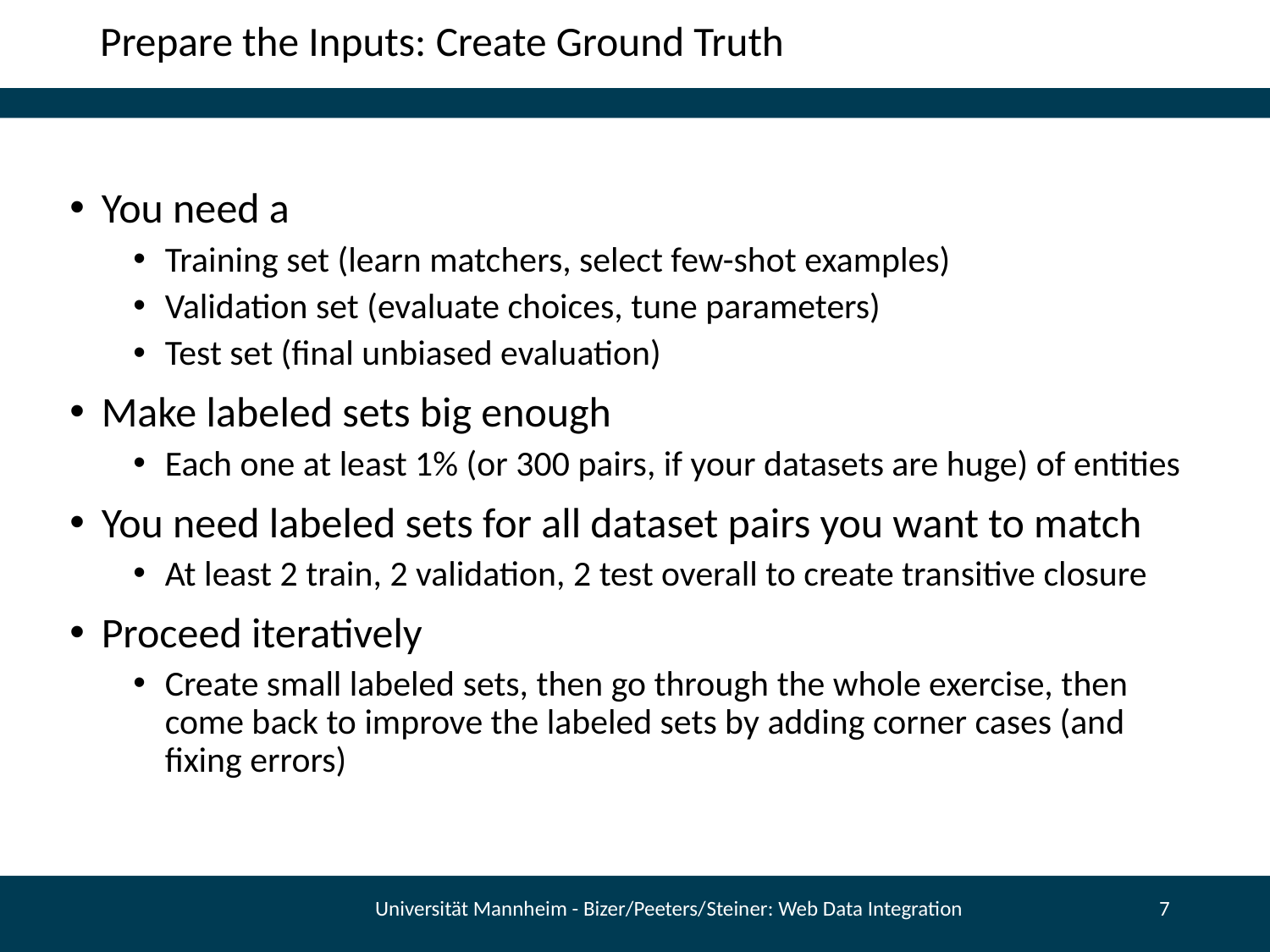

# Prepare the Inputs: Create Ground Truth
You need a
Training set (learn matchers, select few-shot examples)
Validation set (evaluate choices, tune parameters)
Test set (final unbiased evaluation)
Make labeled sets big enough
Each one at least 1% (or 300 pairs, if your datasets are huge) of entities
You need labeled sets for all dataset pairs you want to match
At least 2 train, 2 validation, 2 test overall to create transitive closure
Proceed iteratively
Create small labeled sets, then go through the whole exercise, then come back to improve the labeled sets by adding corner cases (and fixing errors)

Universität Mannheim - Bizer/Peeters/Steiner: Web Data Integration
7